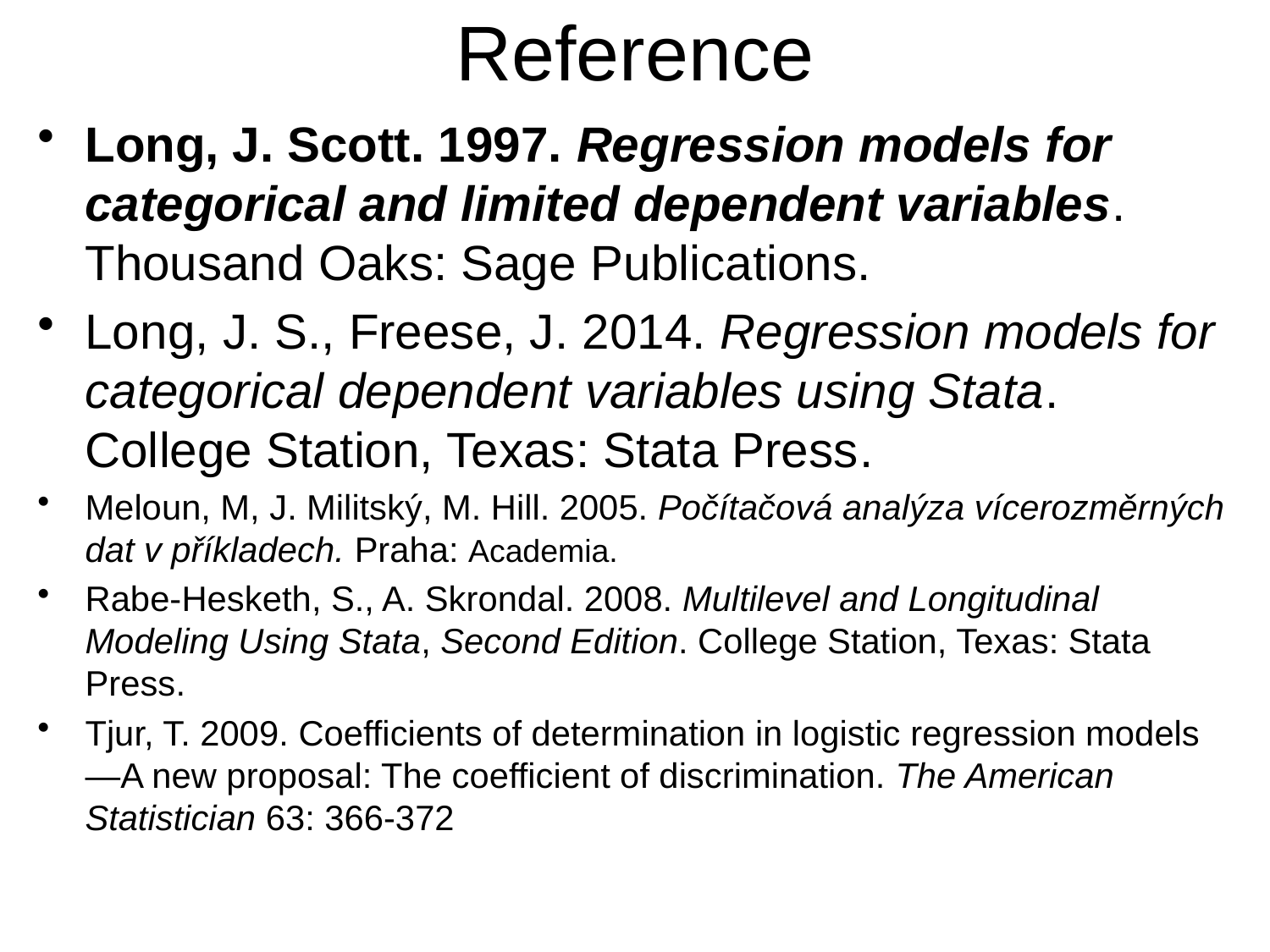

# Reference
Long, J. Scott. 1997. Regression models for categorical and limited dependent variables. Thousand Oaks: Sage Publications.
Long, J. S., Freese, J. 2014. Regression models for categorical dependent variables using Stata. College Station, Texas: Stata Press.
Meloun, M, J. Militský, M. Hill. 2005. Počítačová analýza vícerozměrných dat v příkladech. Praha: Academia.
Rabe-Hesketh, S., A. Skrondal. 2008. Multilevel and Longitudinal Modeling Using Stata, Second Edition. College Station, Texas: Stata Press.
Tjur, T. 2009. Coefficients of determination in logistic regression models—A new proposal: The coefficient of discrimination. The American Statistician 63: 366-372